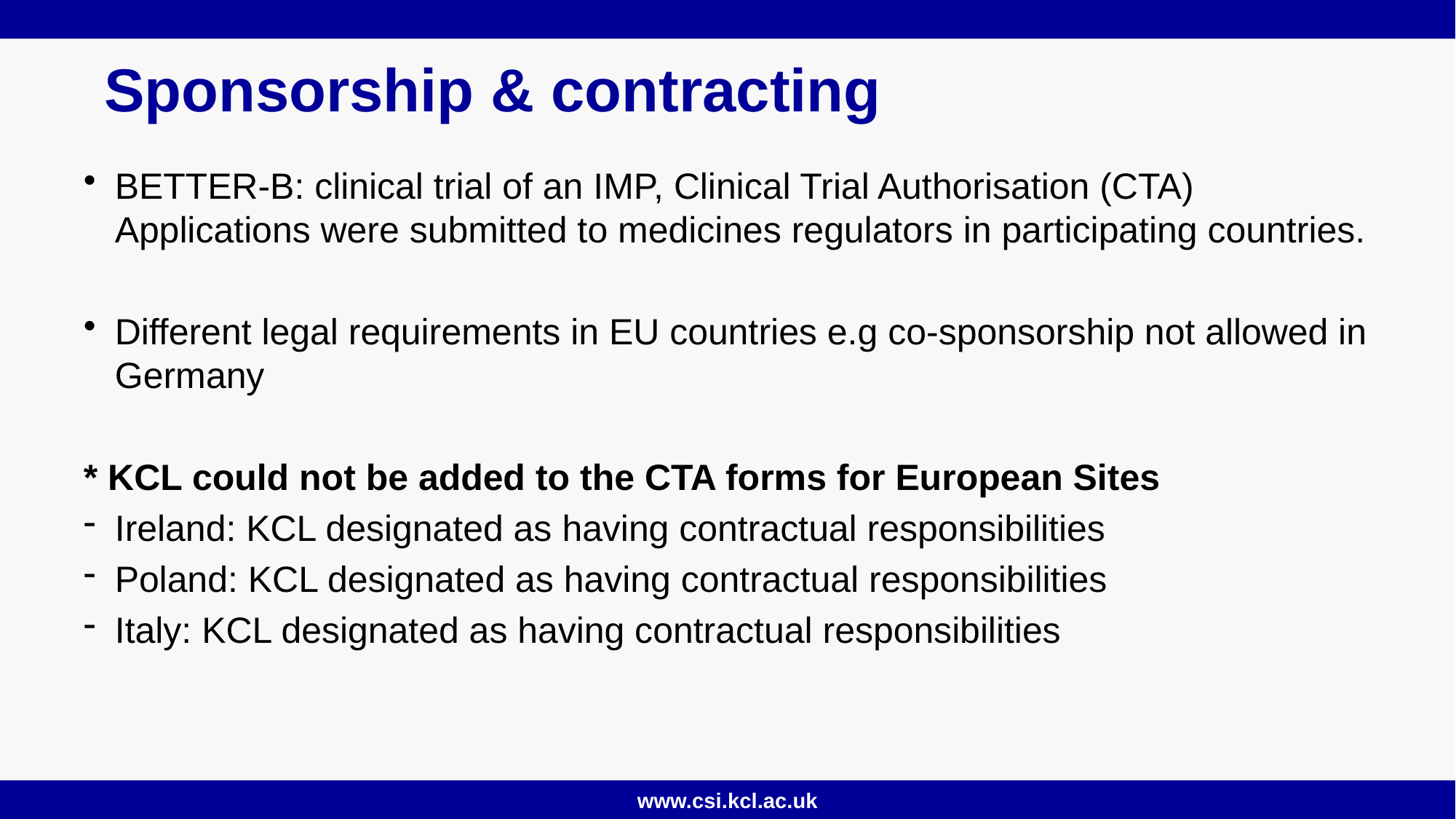

# Sponsorship & contracting
BETTER-B: clinical trial of an IMP, Clinical Trial Authorisation (CTA) Applications were submitted to medicines regulators in participating countries.

Different legal requirements in EU countries e.g co-sponsorship not allowed in Germany

* KCL could not be added to the CTA forms for European Sites
Ireland: KCL designated as having contractual responsibilities
Poland: KCL designated as having contractual responsibilities
Italy: KCL designated as having contractual responsibilities